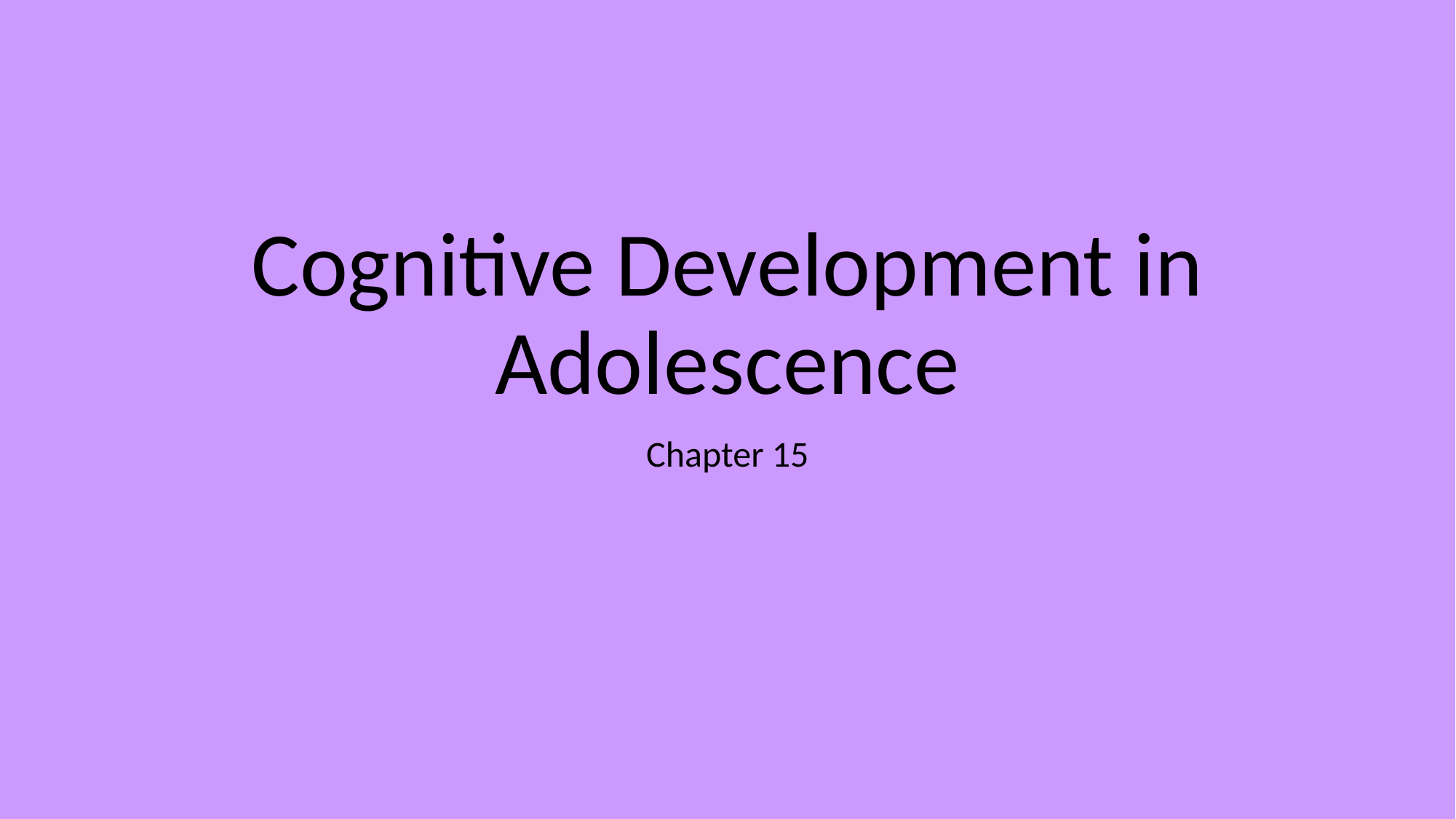

# Cognitive Development in Adolescence
Chapter 15